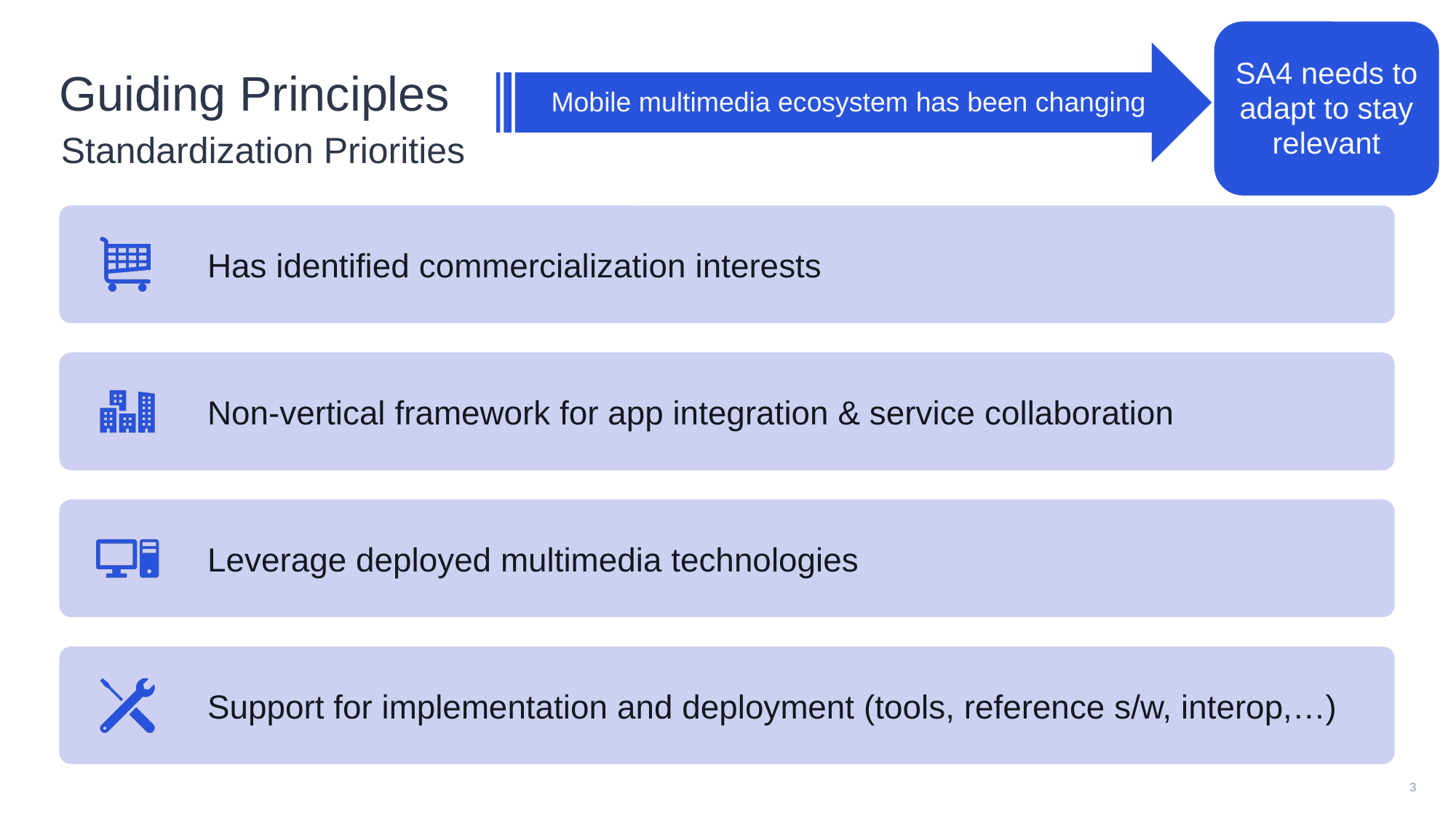

SA4 needs to adapt to stay relevant
Mobile multimedia ecosystem has been changing
Guiding Principles
Standardization Priorities
Has identified commercialization interests
Non-vertical framework for app integration & service collaboration
Leverage deployed multimedia technologies
Support for implementation and deployment (tools, reference s/w, interop,…)